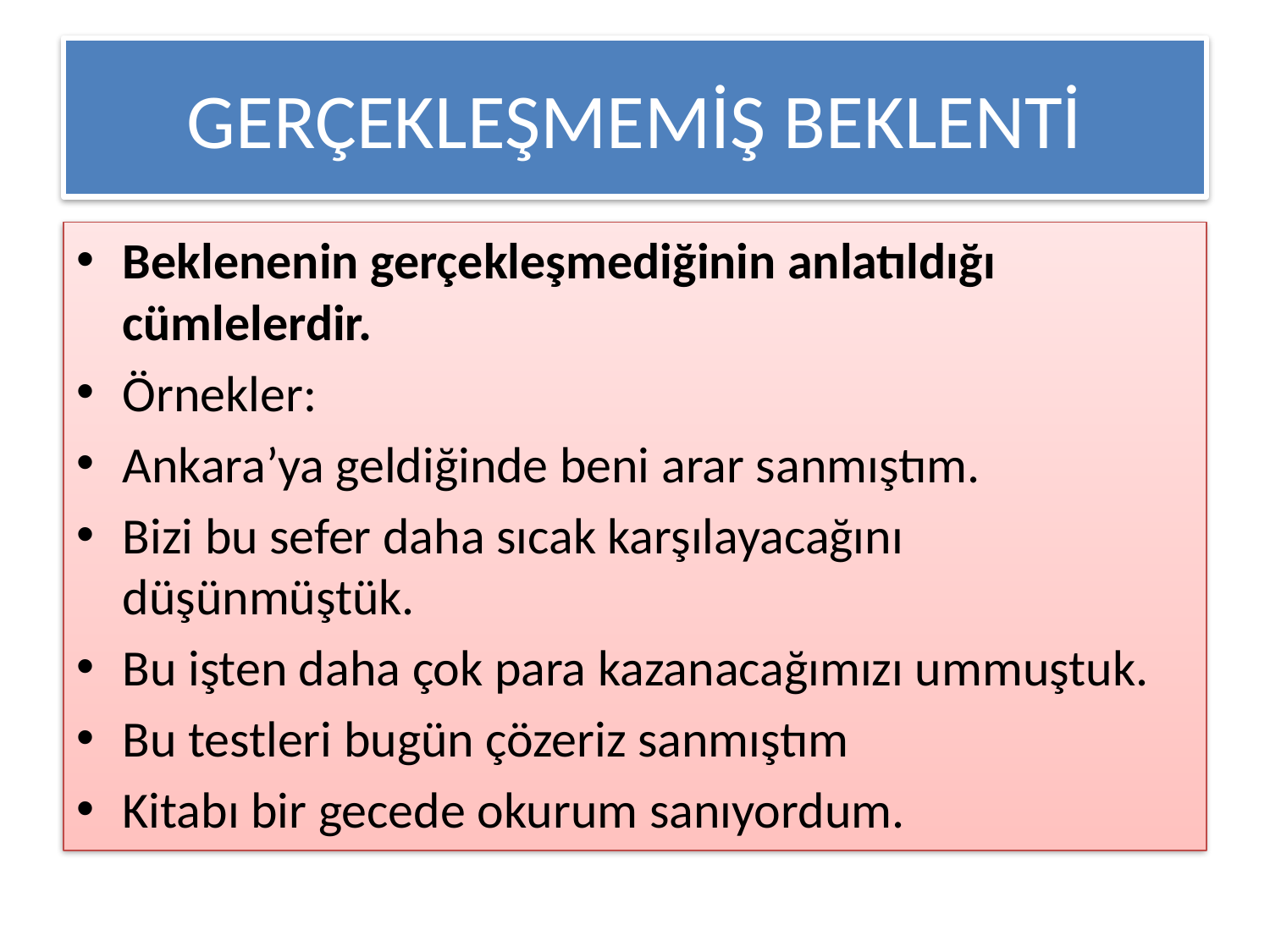

# GERÇEKLEŞMEMİŞ BEKLENTİ
Beklenenin gerçekleşmediğinin anlatıldığı cümlelerdir.
Örnekler:
Ankara’ya geldiğinde beni arar sanmıştım.
Bizi bu sefer daha sıcak karşılayacağını düşünmüştük.
Bu işten daha çok para kazanacağımızı ummuştuk.
Bu testleri bugün çözeriz sanmıştım
Kitabı bir gecede okurum sanıyordum.